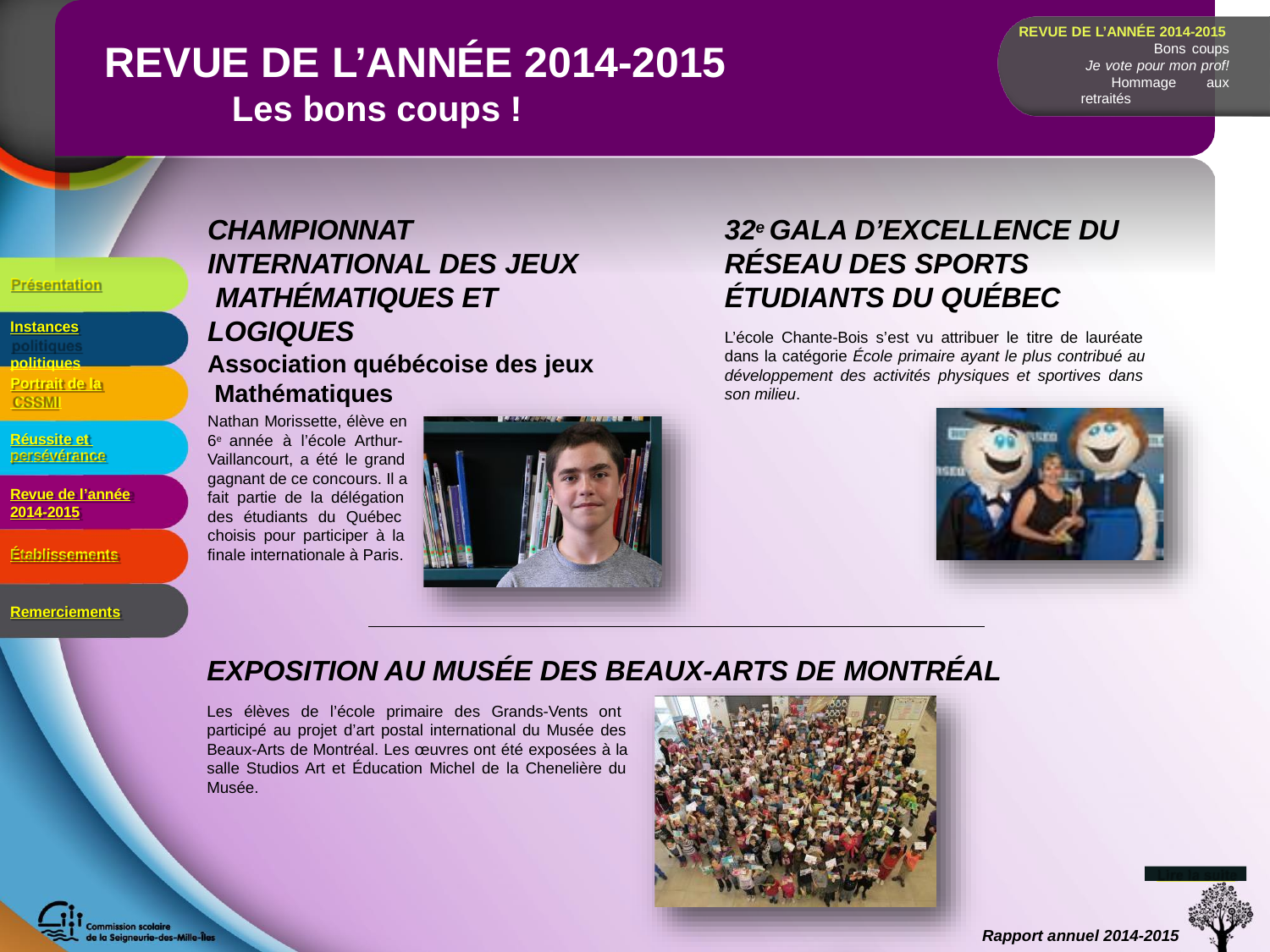

REVUE DE L’ANNÉE 2014-2015
Bons coups  Je vote pour mon prof!  Hommage aux retraités
# REVUE DE L’ANNÉE 2014-2015
Les bons coups !

CHAMPIONNAT  INTERNATIONAL DES JEUX  MATHÉMATIQUES ET  LOGIQUES
Association québécoise des jeux  Mathématiques
Nathan Morissette, élève en  6e année à l’école Arthur-  Vaillancourt, a été le grand  gagnant de ce concours. Il a  fait partie de la délégation  des étudiants du Québec  choisis pour participer à la  finale internationale à Paris.
32e GALA D’EXCELLENCE DU  RÉSEAU DES SPORTS  ÉTUDIANTS DU QUÉBEC
L’école Chante-Bois s’est vu attribuer le titre de lauréate  dans la catégorie École primaire ayant le plus contribué au  développement des activités physiques et sportives dans  son milieu.

Présentation

Instances  politiques

Portrait de la  CSSMI

Réussite et  persévérance

Revue de l’année
2014-2015

Établissements

Remerciements

EXPOSITION AU MUSÉE DES BEAUX-ARTS DE MONTRÉAL
Les élèves de l’école primaire des Grands-Vents ont  participé au projet d’art postal international du Musée des  Beaux-Arts de Montréal. Les œuvres ont été exposées à la  salle Studios Art et Éducation Michel de la Chenelière du  Musée.

Lire la suite
Rapport annuel 2014-2015